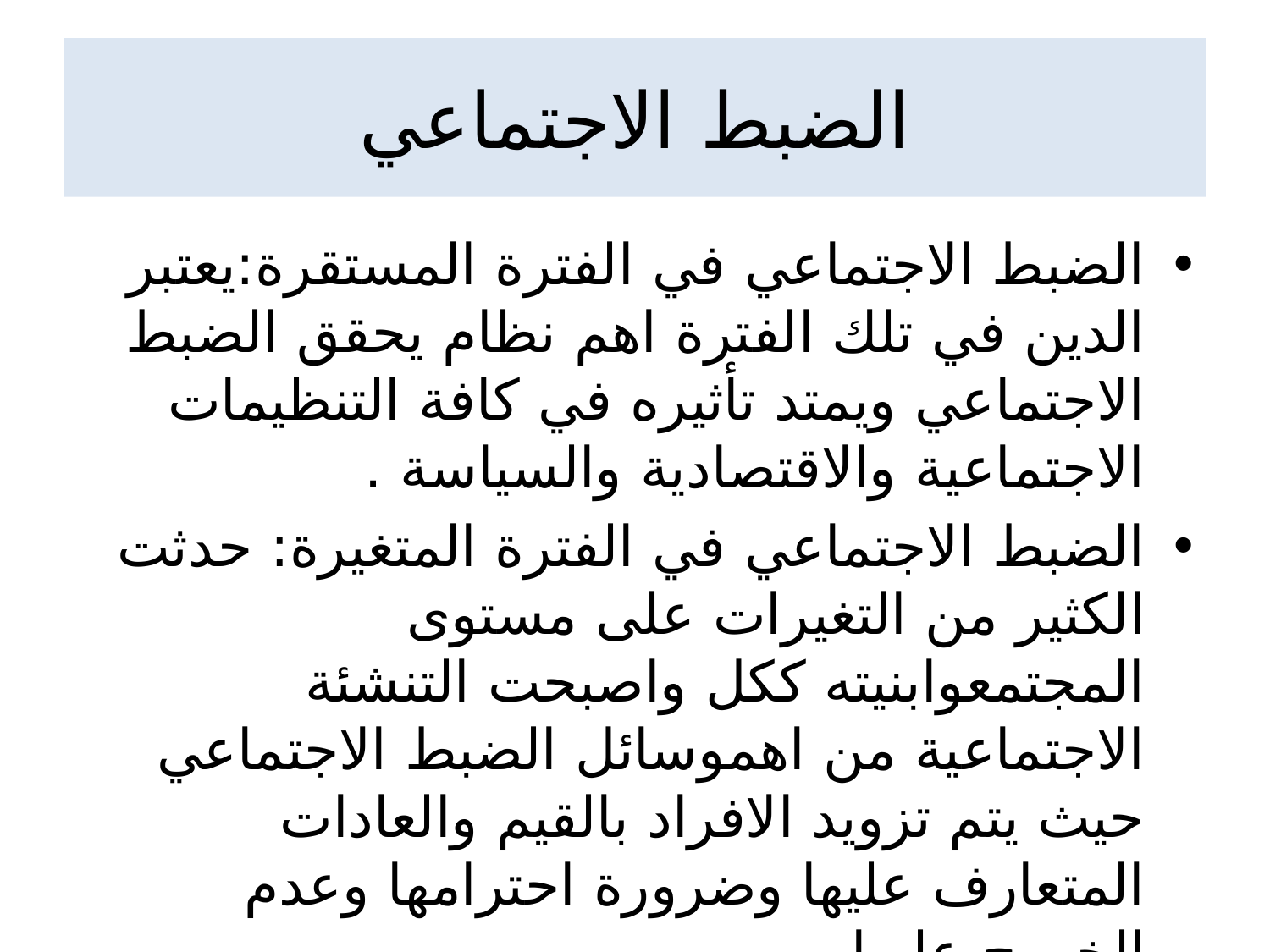

# الضبط الاجتماعي
الضبط الاجتماعي في الفترة المستقرة:يعتبر الدين في تلك الفترة اهم نظام يحقق الضبط الاجتماعي ويمتد تأثيره في كافة التنظيمات الاجتماعية والاقتصادية والسياسة .
الضبط الاجتماعي في الفترة المتغيرة: حدثت الكثير من التغيرات على مستوى المجتمعوابنيته ككل واصبحت التنشئة الاجتماعية من اهموسائل الضبط الاجتماعي حيث يتم تزويد الافراد بالقيم والعادات المتعارف عليها وضرورة احترامها وعدم الخروج عليها